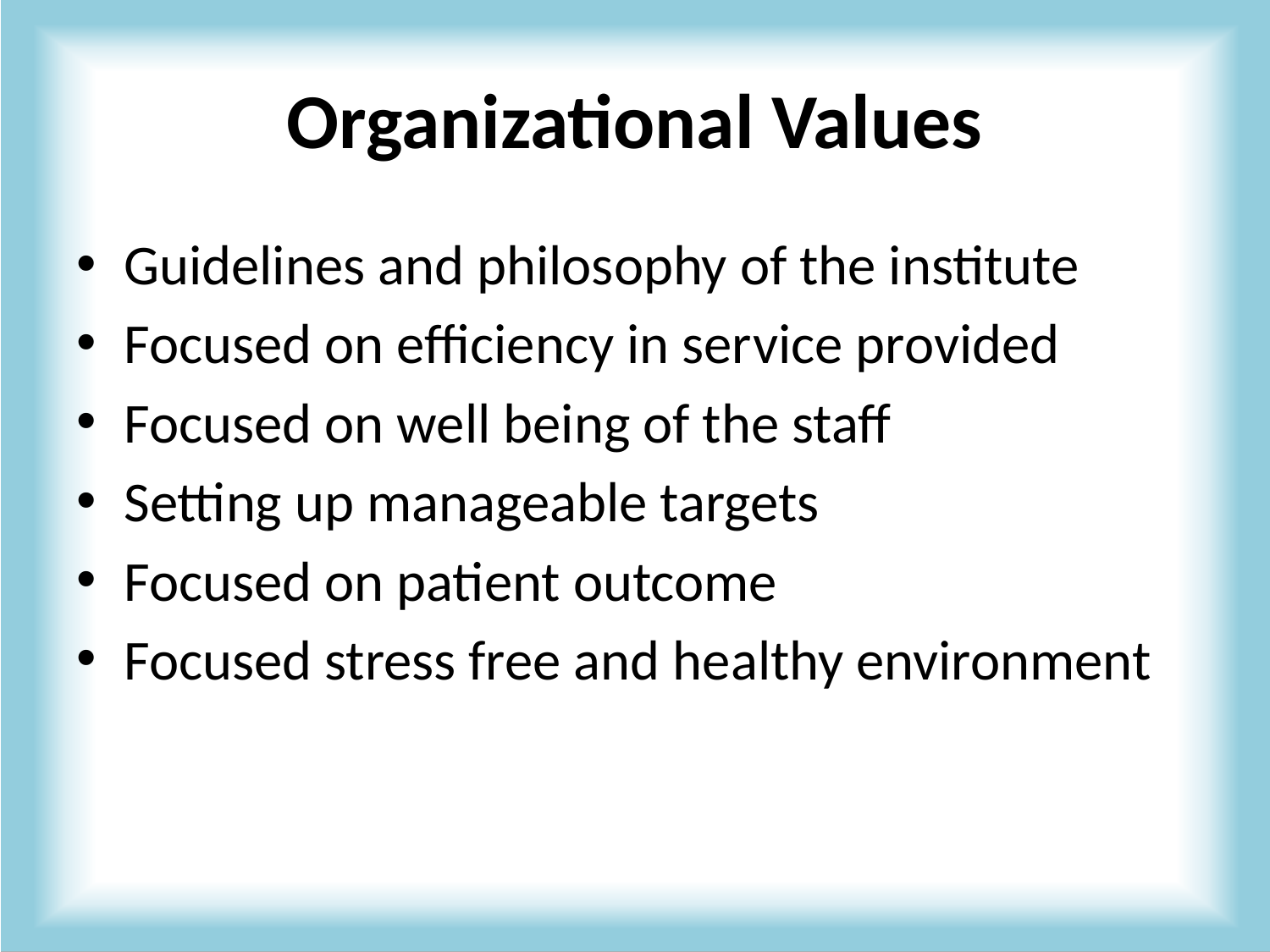

# Organizational Values
Guidelines and philosophy of the institute
Focused on efficiency in service provided
Focused on well being of the staff
Setting up manageable targets
Focused on patient outcome
Focused stress free and healthy environment